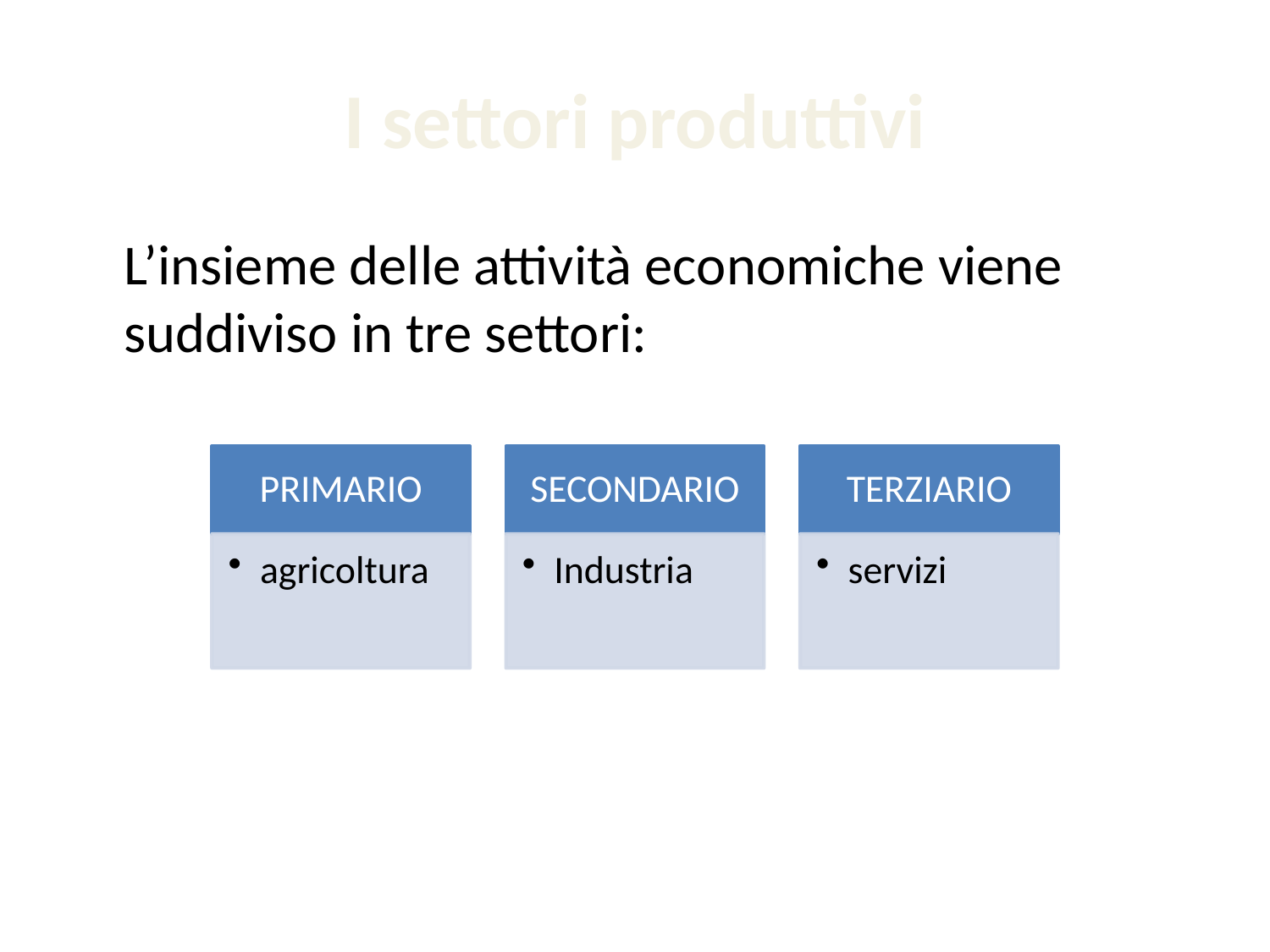

# I settori produttivi
	L’insieme delle attività economiche viene suddiviso in tre settori:
PRIMARIO
agricoltura
SECONDARIO
Industria
TERZIARIO
servizi